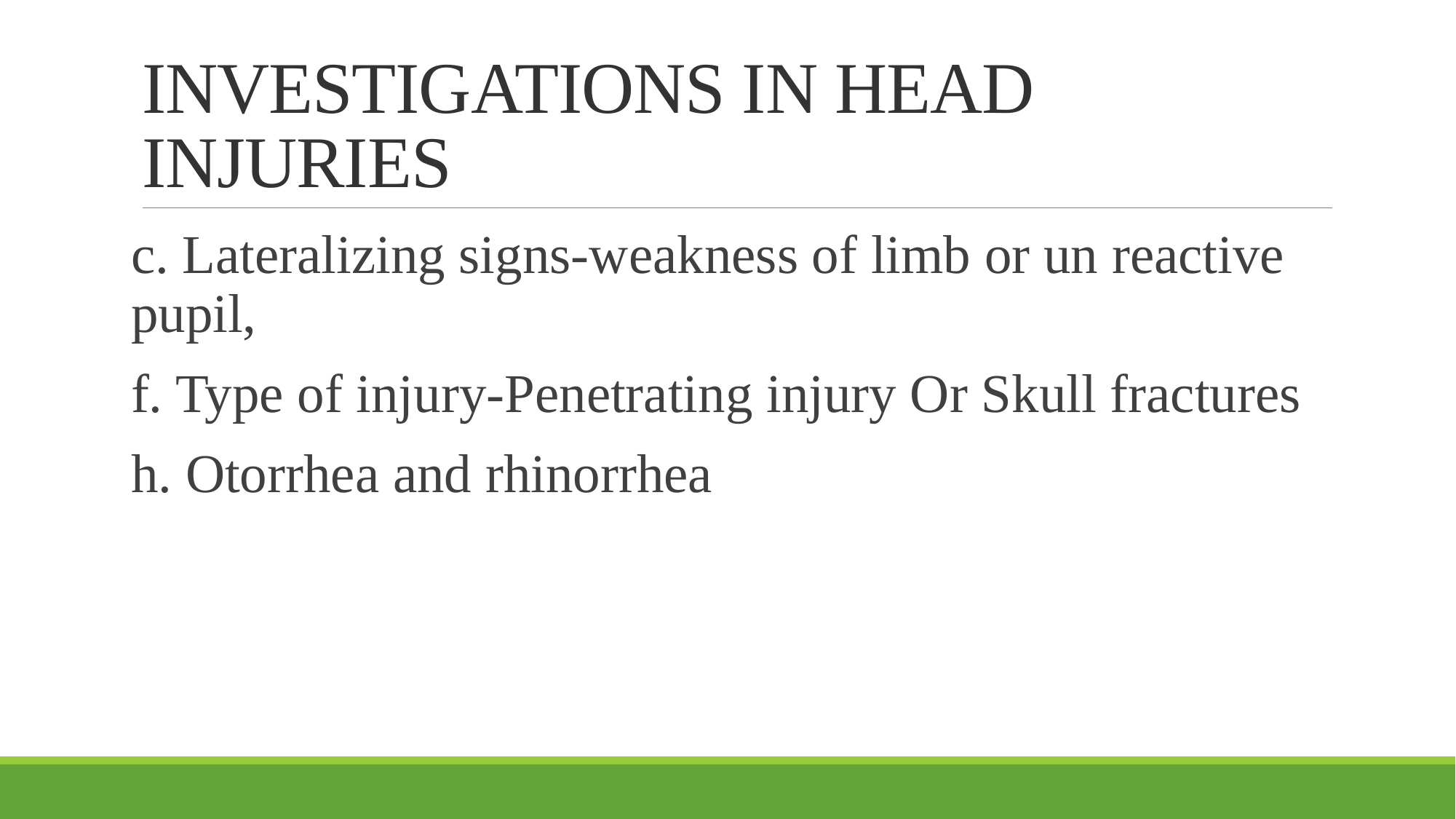

# INVESTIGATIONS IN HEAD INJURIES
c. Lateralizing signs-weakness of limb or un reactive pupil,
f. Type of injury-Penetrating injury Or Skull fractures
h. Otorrhea and rhinorrhea